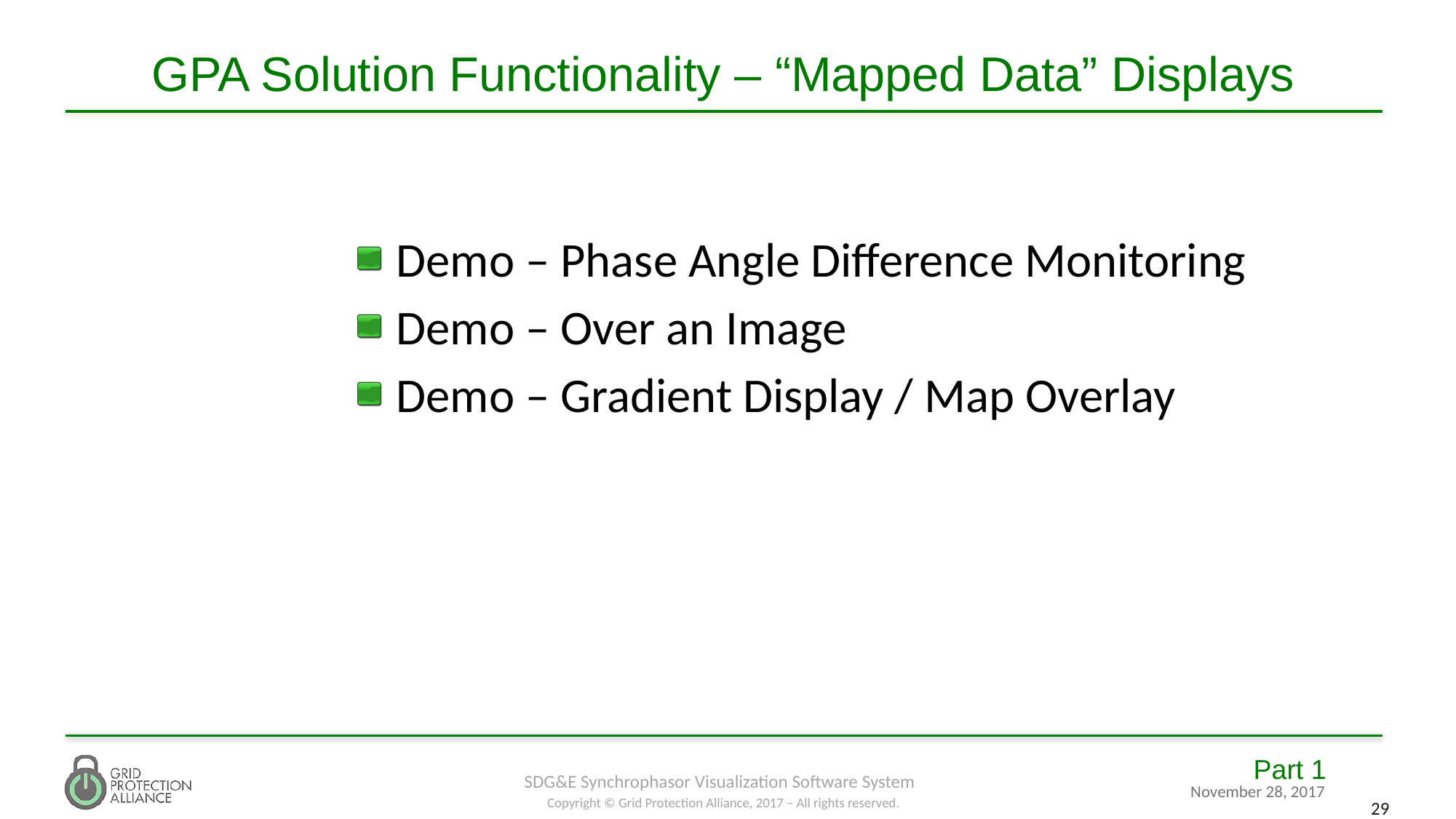

# GPA Solution Functionality – “Mapped Data” Displays
Demo – Phase Angle Difference Monitoring
Demo – Over an Image
Demo – Gradient Display / Map Overlay

Part 1
November 28, 2017
SDG&E Synchrophasor Visualization Software System